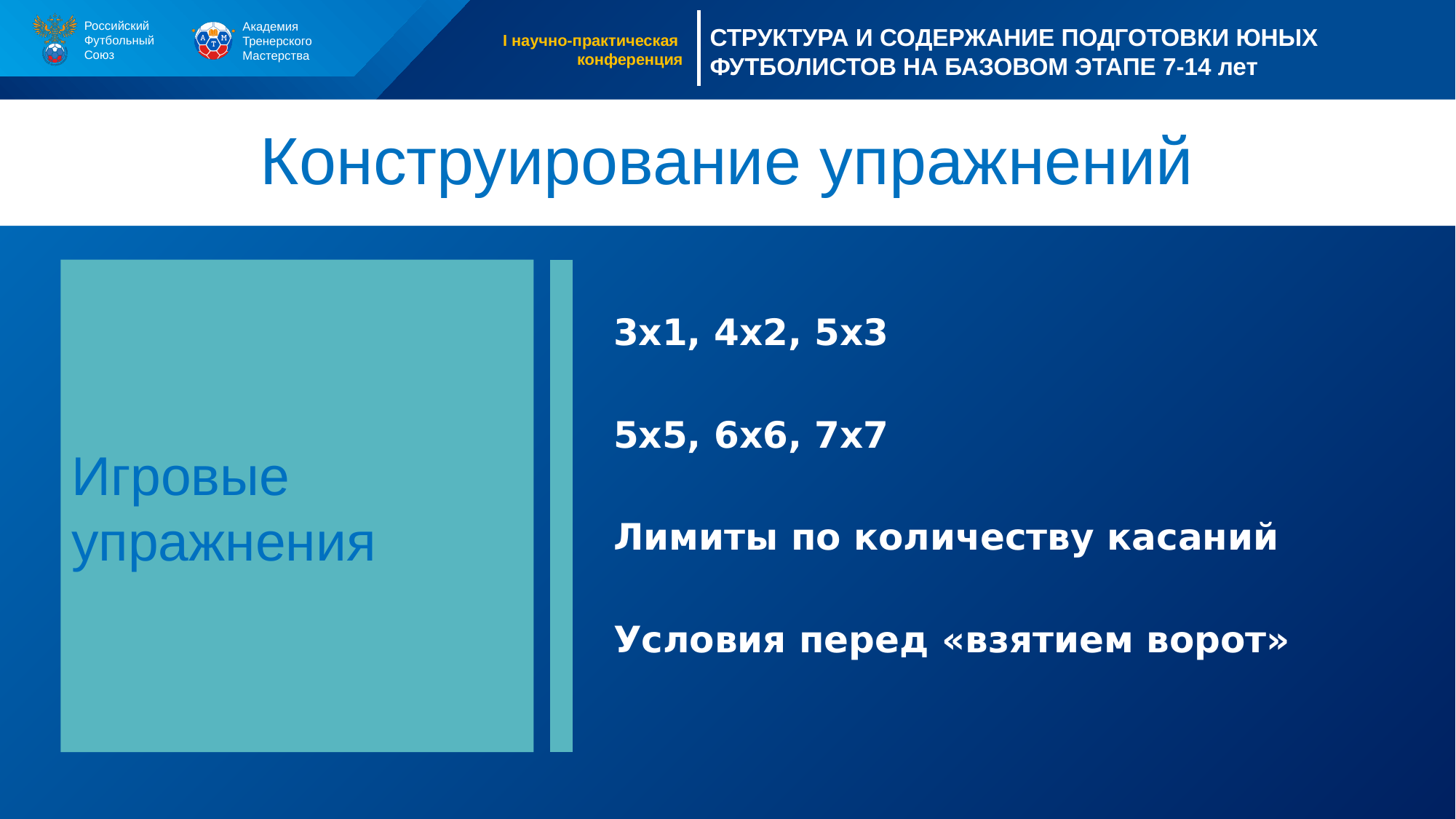

# Конструирование упражнений
Игровые упражнения
3х1, 4х2, 5х3
5х5, 6х6, 7х7
Лимиты по количеству касаний
Условия перед «взятием ворот»